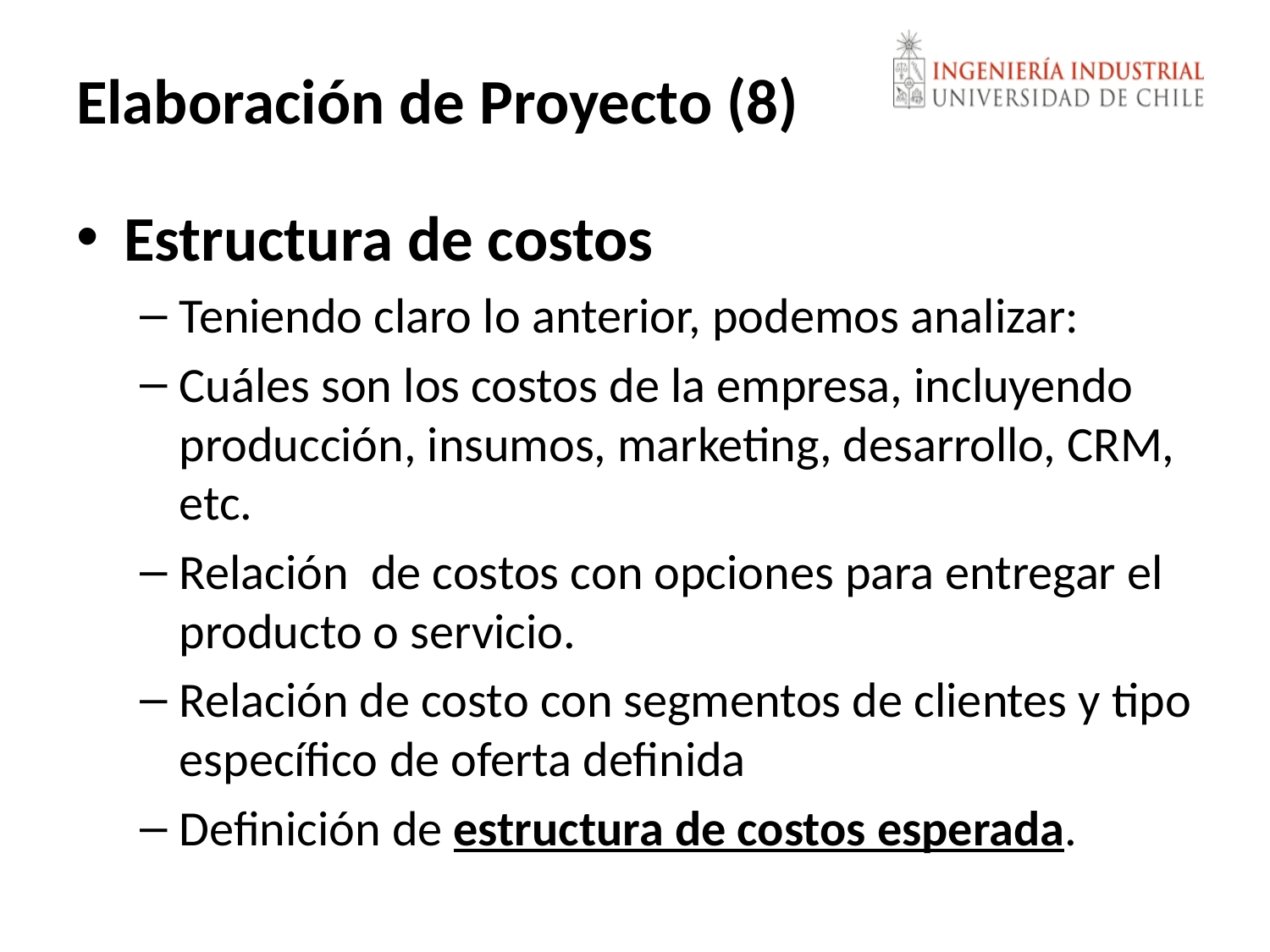

# Elaboración de Proyecto (8)
Estructura de costos
Teniendo claro lo anterior, podemos analizar:
Cuáles son los costos de la empresa, incluyendo producción, insumos, marketing, desarrollo, CRM, etc.
Relación  de costos con opciones para entregar el producto o servicio.
Relación de costo con segmentos de clientes y tipo específico de oferta definida
Definición de estructura de costos esperada.